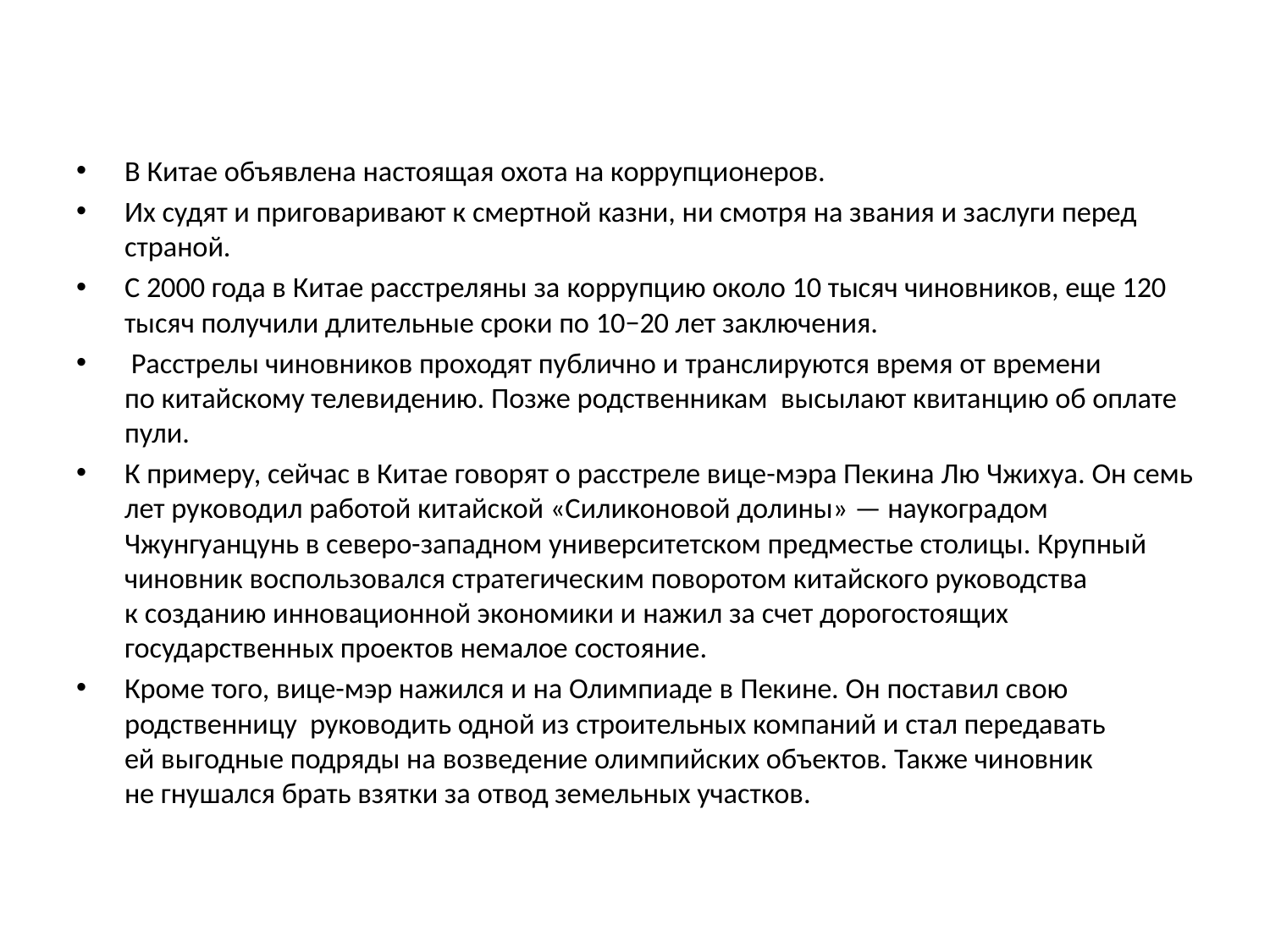

#
В Китае объявлена настоящая охота на коррупционеров.
Их судят и приговаривают к смертной казни, ни смотря на звания и заслуги перед страной.
С 2000 года в Китае расстреляны за коррупцию около 10 тысяч чиновников, еще 120 тысяч получили длительные сроки по 10−20 лет заключения.
 Расстрелы чиновников проходят публично и транслируются время от времени по китайскому телевидению. Позже родственникам  высылают квитанцию об оплате пули.
К примеру, сейчас в Китае говорят о расстреле вице-мэра Пекина Лю Чжихуа. Он семь лет руководил работой китайской «Силиконовой долины» — наукоградом Чжунгуанцунь в северо-западном университетском предместье столицы. Крупный чиновник воспользовался стратегическим поворотом китайского руководства к созданию инновационной экономики и нажил за счет дорогостоящих государственных проектов немалое состояние.
Кроме того, вице-мэр нажился и на Олимпиаде в Пекине. Он поставил свою родственницу  руководить одной из строительных компаний и стал передавать ей выгодные подряды на возведение олимпийских объектов. Также чиновник не гнушался брать взятки за отвод земельных участков.